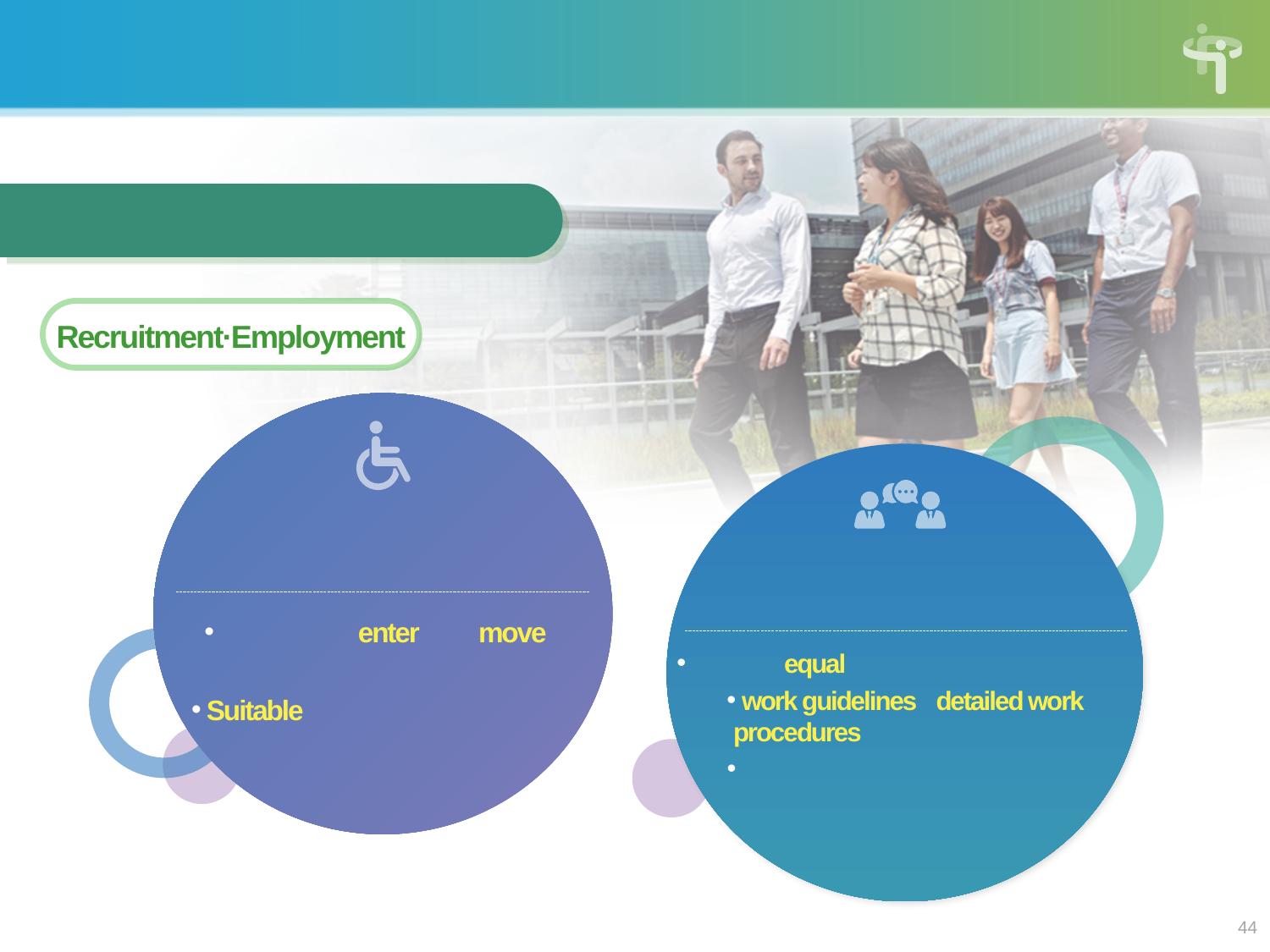

1.  Act on Prohibition of Discrimination against persons with disabilities

Provide justifiable convenience

Recruitment·Employment

Accessibility to work area
Possible to enter and move around in wheelchairs

Suitable for using bathrooms

Communication and job performance
Provide equal information access route
work guidelines / detailed work procedures that are perceivable
Install assisting equipment and facilities,
provide a reader and etc.

44